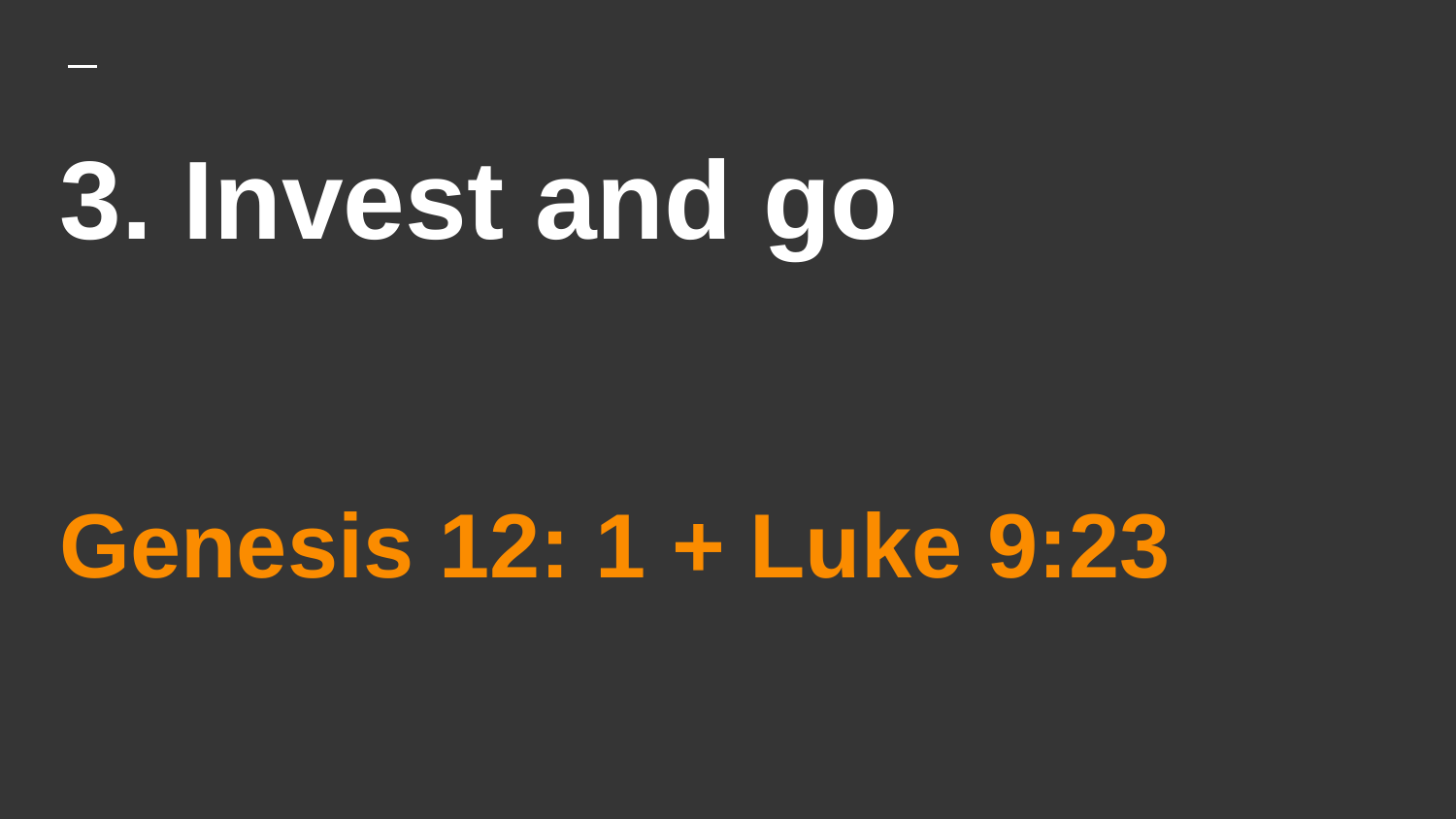

# 3. Invest and go Genesis 12: 1 + Luke 9:23